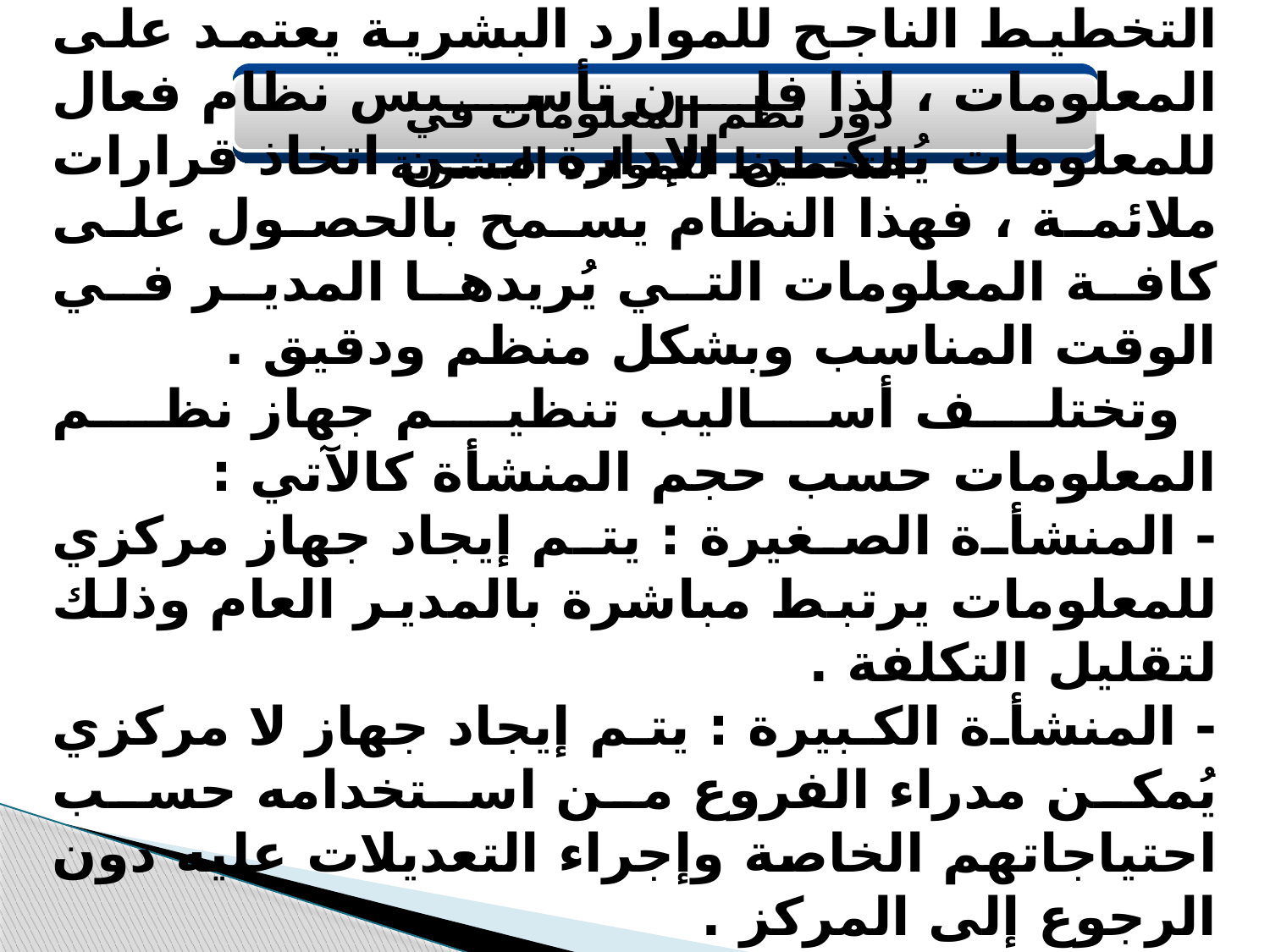

دور نظم المعلومات في التخطيط للموارد البشرية
التخطيط الناجح للموارد البشرية يعتمد على المعلومات ، لذا فإن تأسيس نظام فعال للمعلومات يُمكن الإدارة من اتخاذ قرارات ملائمة ، فهذا النظام يسمح بالحصول على كافة المعلومات التي يُريدها المدير في الوقت المناسب وبشكل منظم ودقيق .
  وتختلف أساليب تنظيم جهاز نظم المعلومات حسب حجم المنشأة كالآتي :
- المنشأة الصغيرة : يتم إيجاد جهاز مركزي للمعلومات يرتبط مباشرة بالمدير العام وذلك لتقليل التكلفة .
- المنشأة الكبيرة : يتم إيجاد جهاز لا مركزي يُمكن مدراء الفروع من استخدامه حسب احتياجاتهم الخاصة وإجراء التعديلات عليه دون الرجوع إلى المركز .